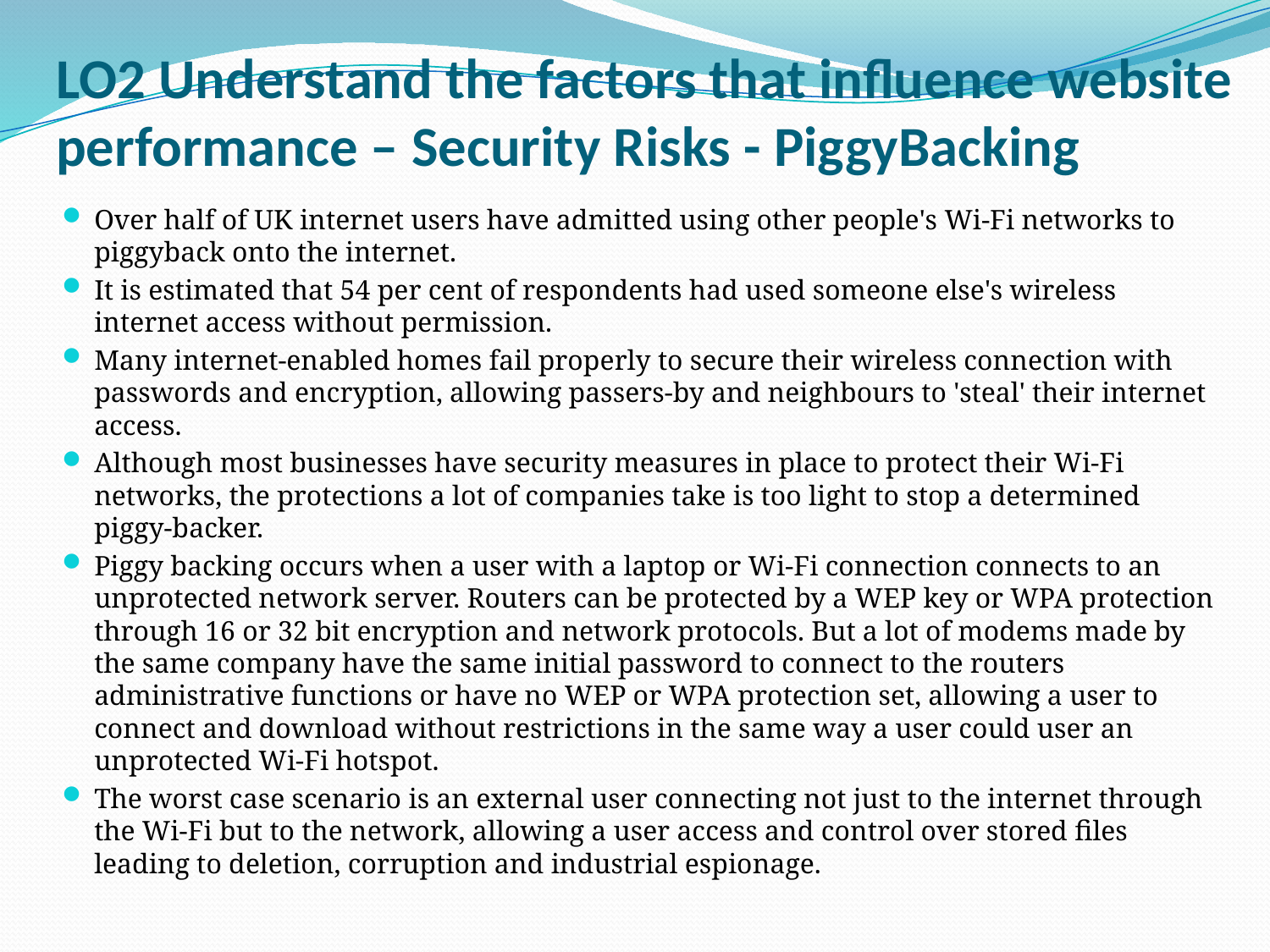

LO2 Understand the factors that influence website performance – Security Risks - PiggyBacking
Over half of UK internet users have admitted using other people's Wi-Fi networks to piggyback onto the internet.
It is estimated that 54 per cent of respondents had used someone else's wireless internet access without permission.
Many internet-enabled homes fail properly to secure their wireless connection with passwords and encryption, allowing passers-by and neighbours to 'steal' their internet access.
Although most businesses have security measures in place to protect their Wi-Fi networks, the protections a lot of companies take is too light to stop a determined piggy-backer.
Piggy backing occurs when a user with a laptop or Wi-Fi connection connects to an unprotected network server. Routers can be protected by a WEP key or WPA protection through 16 or 32 bit encryption and network protocols. But a lot of modems made by the same company have the same initial password to connect to the routers administrative functions or have no WEP or WPA protection set, allowing a user to connect and download without restrictions in the same way a user could user an unprotected Wi-Fi hotspot.
The worst case scenario is an external user connecting not just to the internet through the Wi-Fi but to the network, allowing a user access and control over stored files leading to deletion, corruption and industrial espionage.